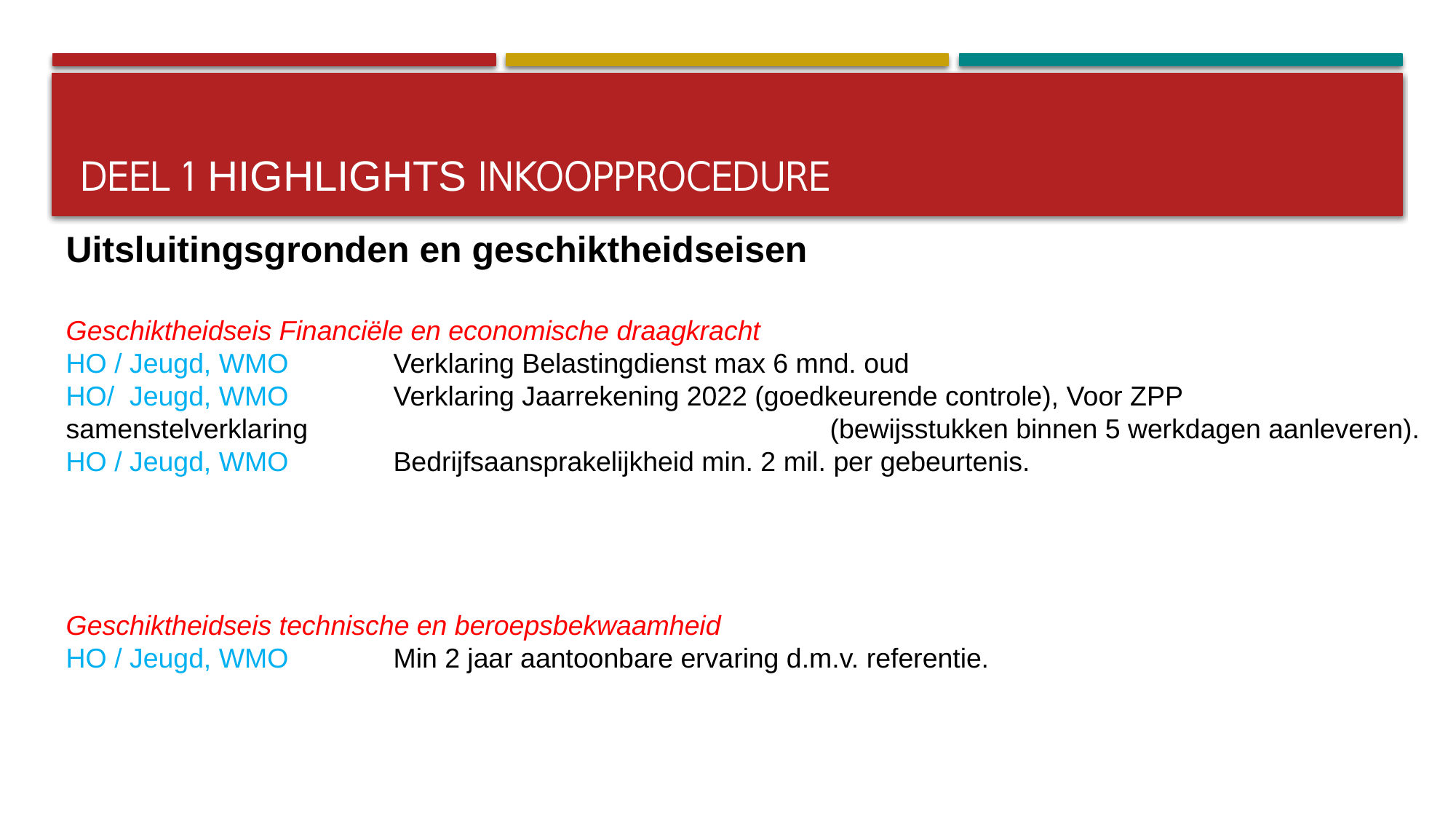

# Deel 1 Highlights Inkoopprocedure
Uitsluitingsgronden en geschiktheidseisen

Geschiktheidseis Financiële en economische draagkracht
HO / Jeugd, WMO 	Verklaring Belastingdienst max 6 mnd. oud
HO/  Jeugd, WMO  	Verklaring Jaarrekening 2022 (goedkeurende controle), Voor ZPP samenstelverklaring 					(bewijsstukken binnen 5 werkdagen aanleveren).
HO / Jeugd, WMO 	Bedrijfsaansprakelijkheid min. 2 mil. per gebeurtenis.

Geschiktheidseis technische en beroepsbekwaamheid
HO / Jeugd, WMO	Min 2 jaar aantoonbare ervaring d.m.v. referentie.